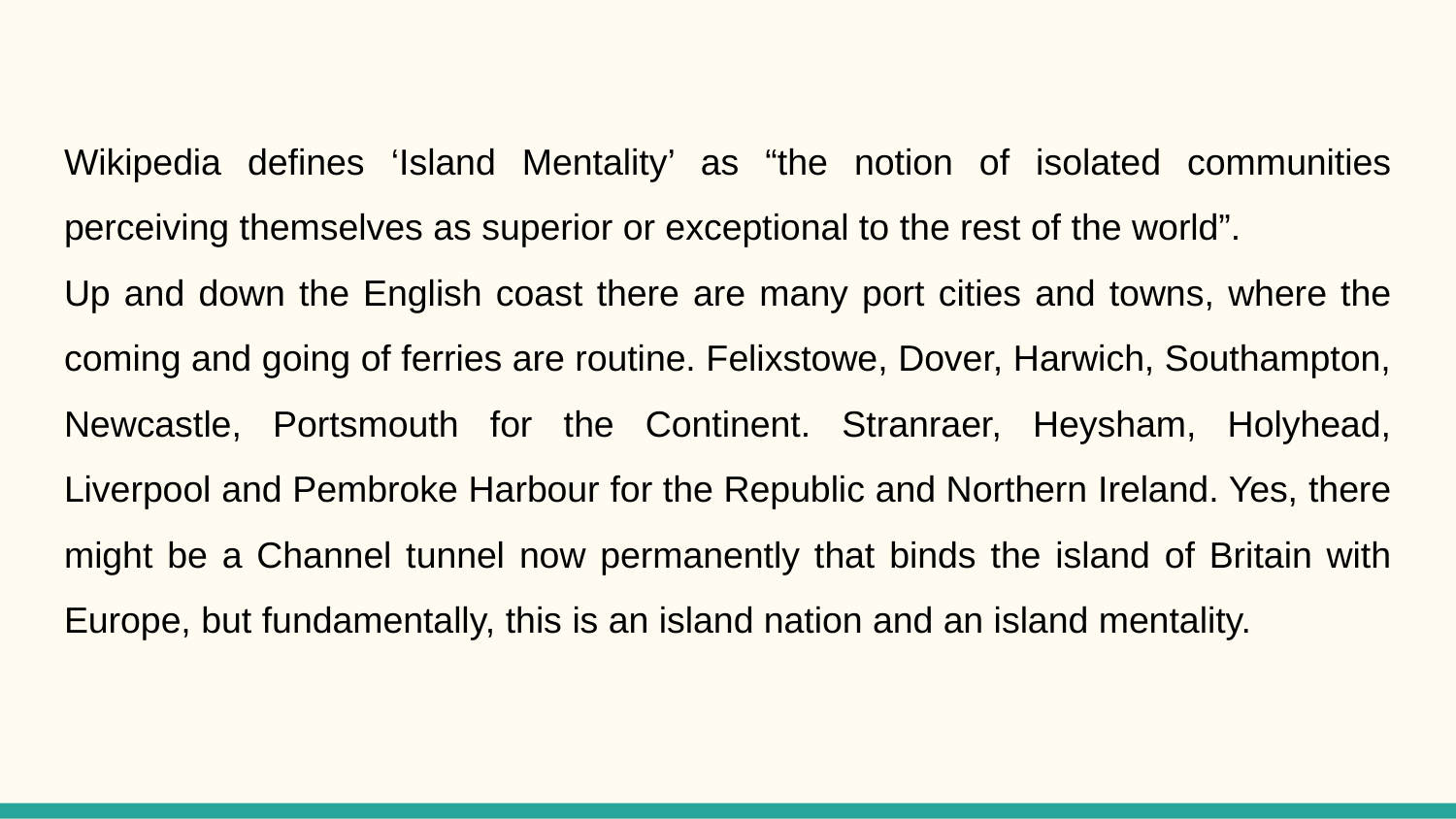

Wikipedia defines ‘Island Mentality’ as “the notion of isolated communities perceiving themselves as superior or exceptional to the rest of the world”.
Up and down the English coast there are many port cities and towns, where the coming and going of ferries are routine. Felixstowe, Dover, Harwich, Southampton, Newcastle, Portsmouth for the Continent. Stranraer, Heysham, Holyhead, Liverpool and Pembroke Harbour for the Republic and Northern Ireland. Yes, there might be a Channel tunnel now permanently that binds the island of Britain with Europe, but fundamentally, this is an island nation and an island mentality.